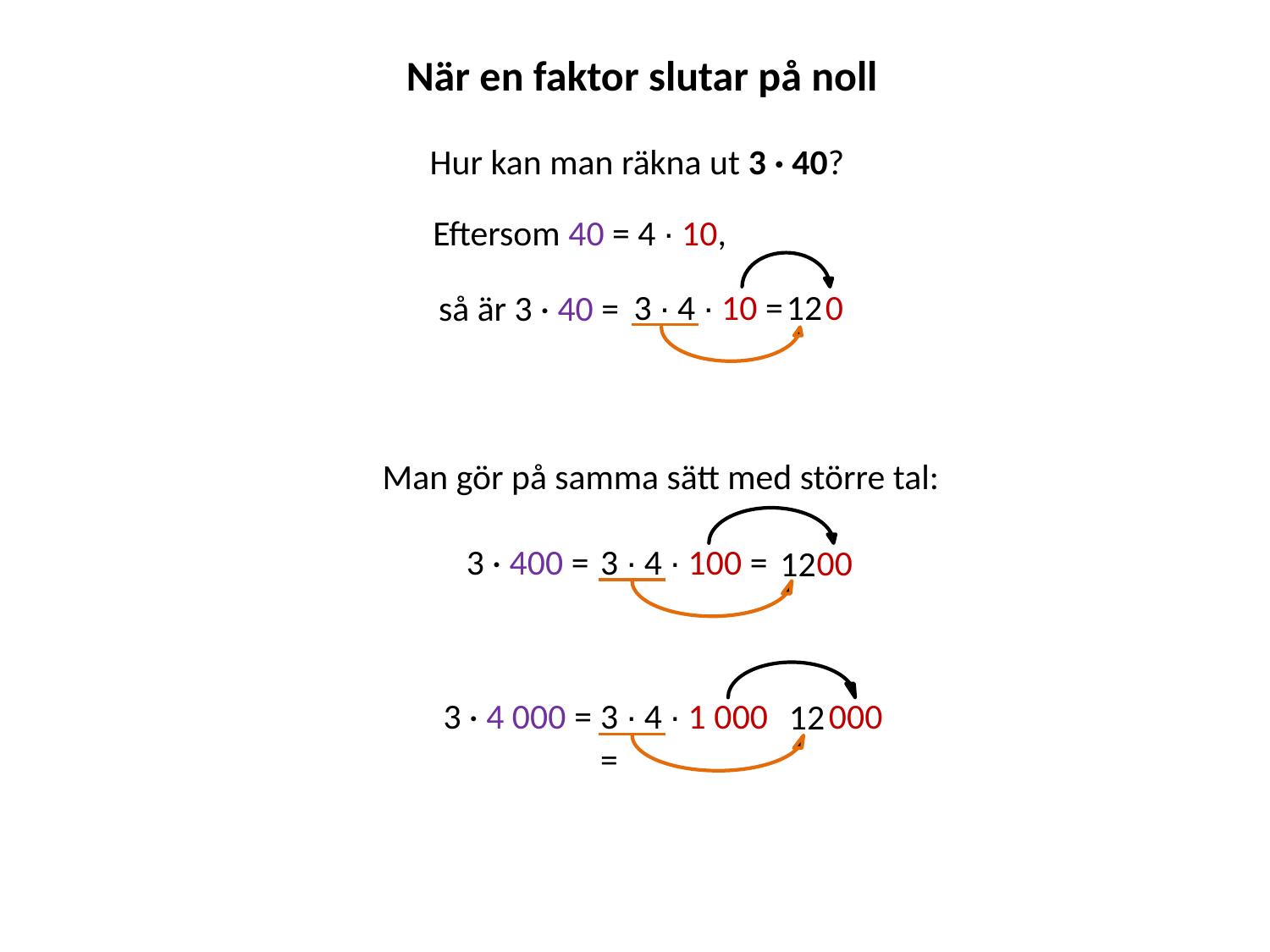

När en faktor slutar på noll
Hur kan man räkna ut 3 · 40?
Eftersom 40 = 4 ∙ 10,

12
0
3 ∙ 4 ∙ 10 =
så är 3 · 40 =

Man gör på samma sätt med större tal:

3 ∙ 4 ∙ 100 =
3 · 400 =
00
12

3 · 4 000 =
000
3 ∙ 4 ∙ 1 000 =
12